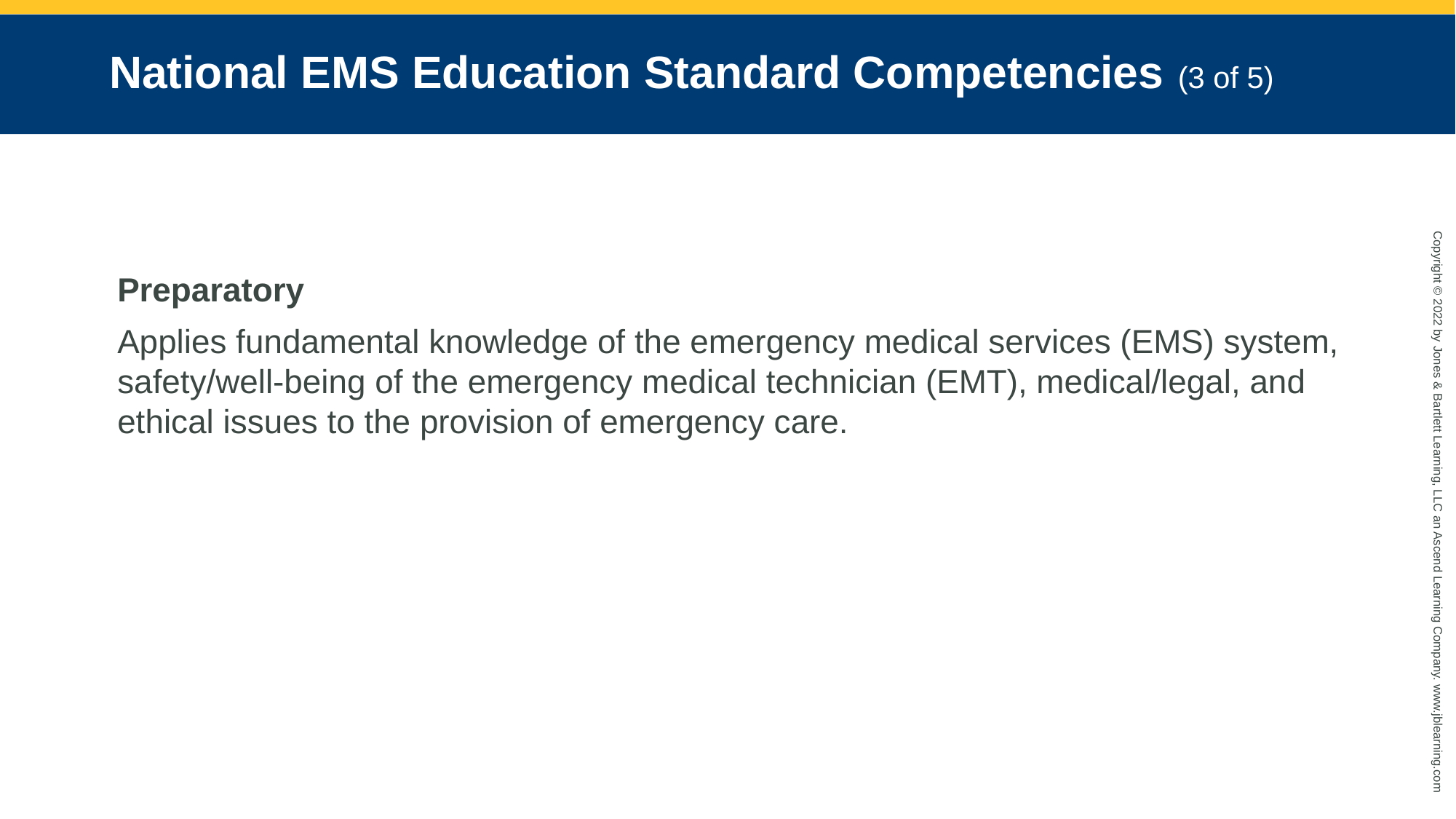

# National EMS Education Standard Competencies (3 of 5)
Preparatory
Applies fundamental knowledge of the emergency medical services (EMS) system, safety/well-being of the emergency medical technician (EMT), medical/legal, and ethical issues to the provision of emergency care.